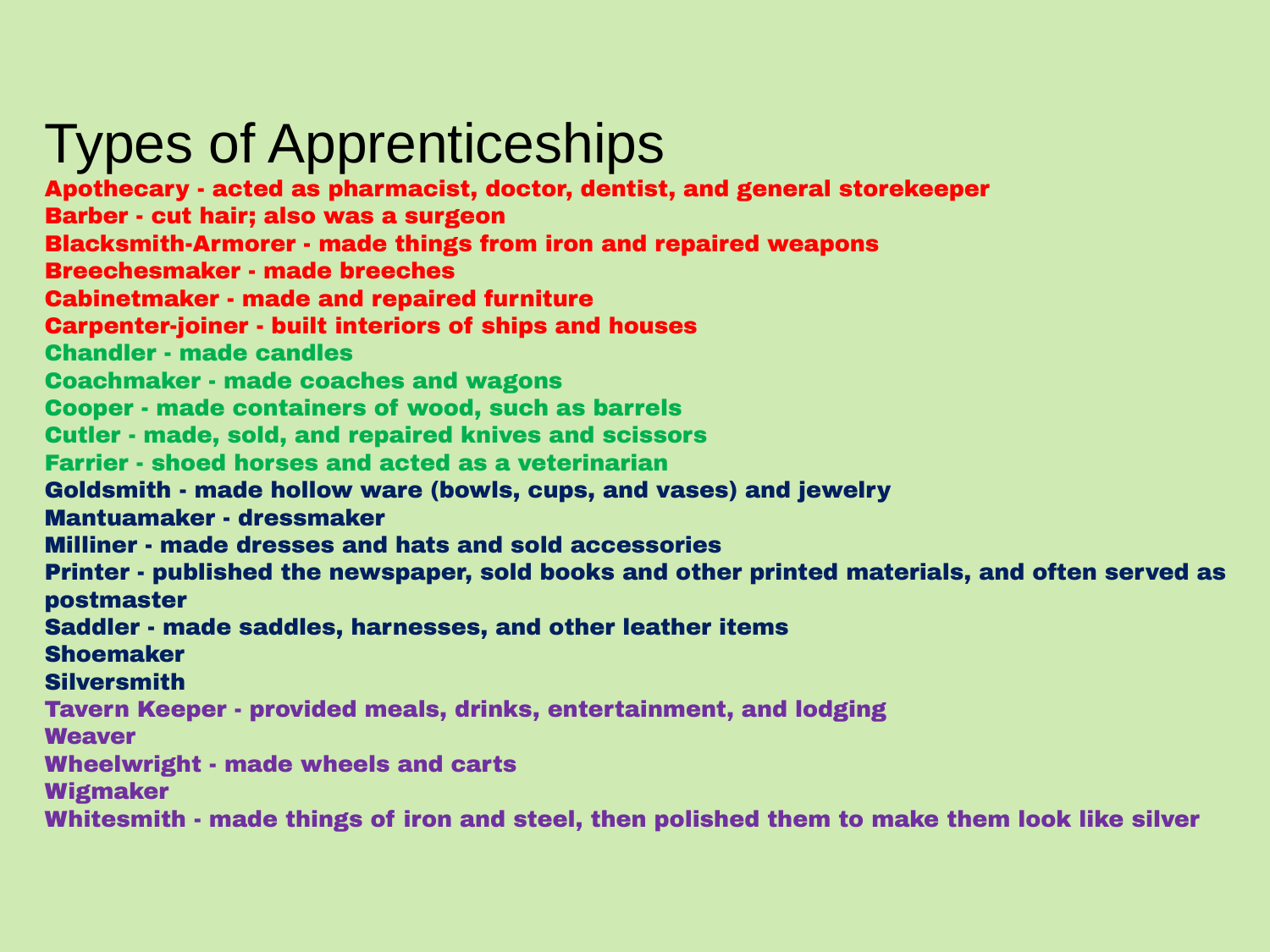

# Types of Apprenticeships Apothecary - acted as pharmacist, doctor, dentist, and general storekeeper Barber - cut hair; also was a surgeon Blacksmith-Armorer - made things from iron and repaired weapons Breechesmaker - made breeches Cabinetmaker - made and repaired furniture Carpenter-joiner - built interiors of ships and houses Chandler - made candles Coachmaker - made coaches and wagons Cooper - made containers of wood, such as barrels Cutler - made, sold, and repaired knives and scissors Farrier - shoed horses and acted as a veterinarian Goldsmith - made hollow ware (bowls, cups, and vases) and jewelry Mantuamaker - dressmaker Milliner - made dresses and hats and sold accessories Printer - published the newspaper, sold books and other printed materials, and often served as postmaster Saddler - made saddles, harnesses, and other leather items Shoemaker Silversmith Tavern Keeper - provided meals, drinks, entertainment, and lodging Weaver Wheelwright - made wheels and carts Wigmaker Whitesmith - made things of iron and steel, then polished them to make them look like silver